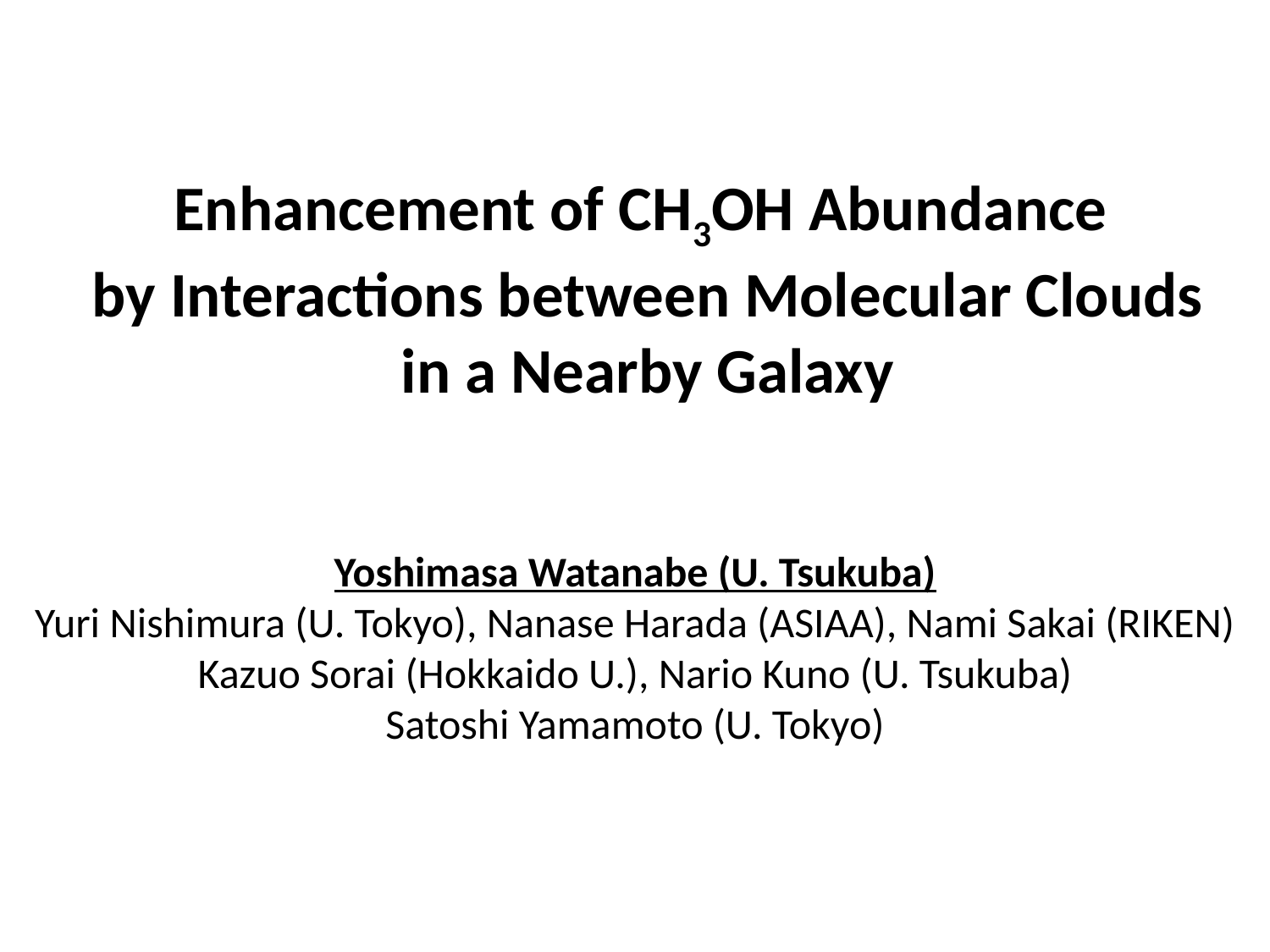

# Enhancement of CH3OH Abundance by Interactions between Molecular Clouds in a Nearby Galaxy
Yoshimasa Watanabe (U. Tsukuba)
Yuri Nishimura (U. Tokyo), Nanase Harada (ASIAA), Nami Sakai (RIKEN)
Kazuo Sorai (Hokkaido U.), Nario Kuno (U. Tsukuba)
Satoshi Yamamoto (U. Tokyo)